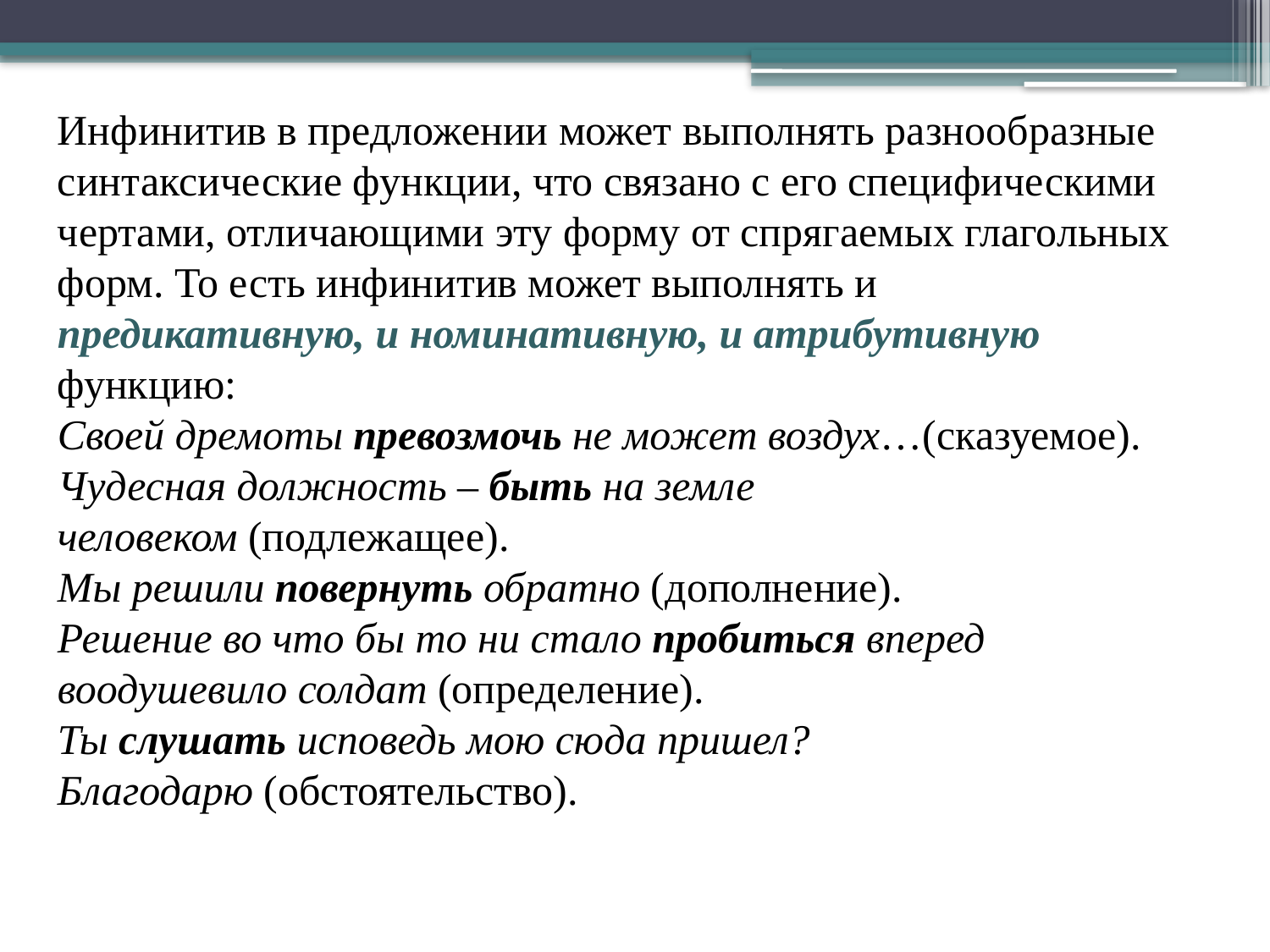

Инфинитив в предложении может выполнять разнообразные синтаксические функции, что связано с его специфическими чертами, отличающими эту форму от спрягаемых глагольных форм. То есть инфинитив может выполнять и предикативную, и номинативную, и атрибутивную функцию:
Своей дремоты превозмочь не может воздух…(сказуемое).
Чудесная должность – быть на земле человеком (подлежащее).
Мы решили повернуть обратно (дополнение).
Решение во что бы то ни стало пробиться вперед воодушевило солдат (определение).
Ты слушать исповедь мою сюда пришел? Благодарю (обстоятельство).